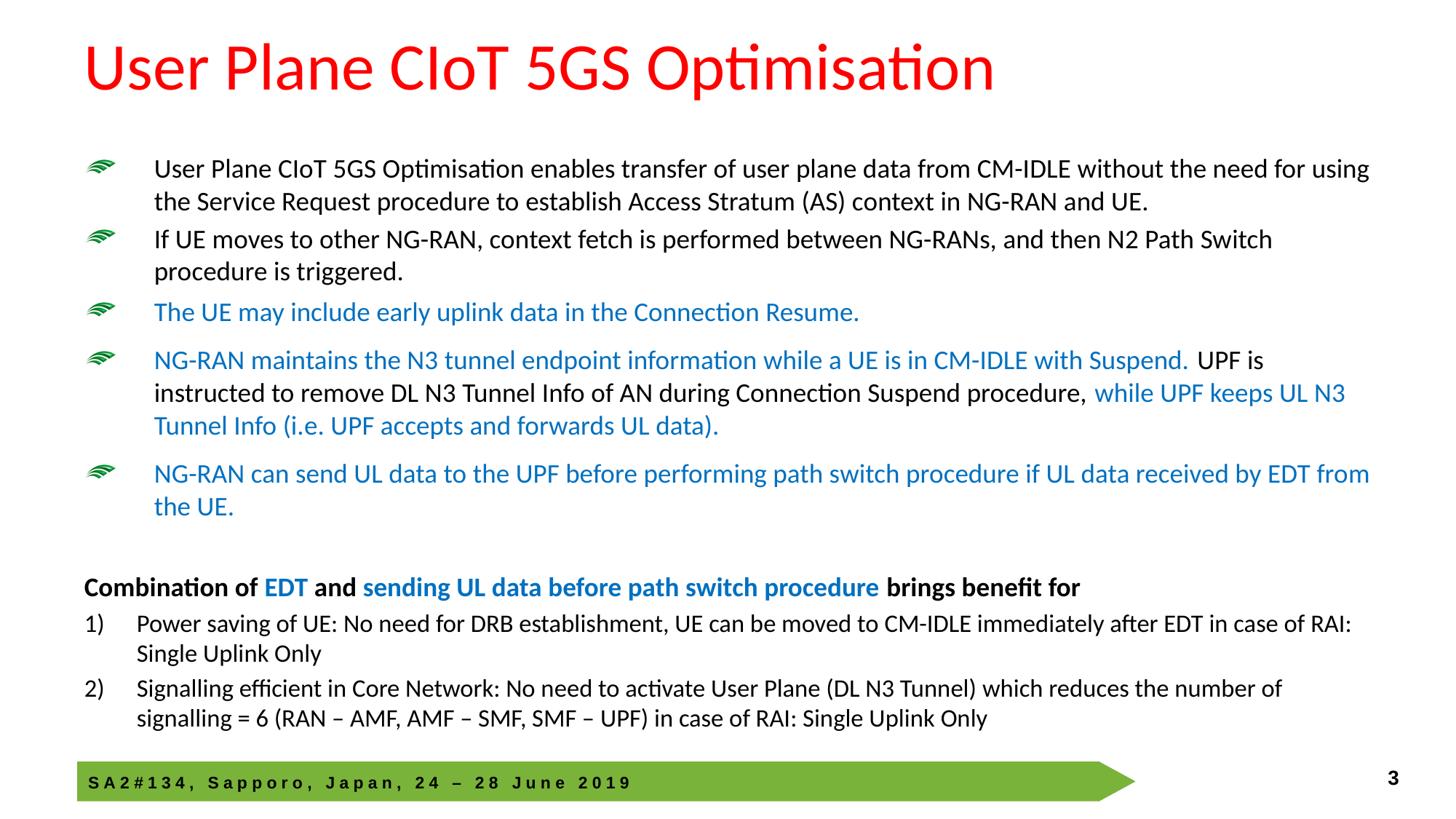

3
INTEL CONFIDENTIAL
# User Plane CIoT 5GS Optimisation
User Plane CIoT 5GS Optimisation enables transfer of user plane data from CM-IDLE without the need for using the Service Request procedure to establish Access Stratum (AS) context in NG-RAN and UE.
If UE moves to other NG-RAN, context fetch is performed between NG-RANs, and then N2 Path Switch procedure is triggered.
The UE may include early uplink data in the Connection Resume.
NG-RAN maintains the N3 tunnel endpoint information while a UE is in CM-IDLE with Suspend. UPF is instructed to remove DL N3 Tunnel Info of AN during Connection Suspend procedure, while UPF keeps UL N3 Tunnel Info (i.e. UPF accepts and forwards UL data).
NG-RAN can send UL data to the UPF before performing path switch procedure if UL data received by EDT from the UE.

Combination of EDT and sending UL data before path switch procedure brings benefit for
Power saving of UE: No need for DRB establishment, UE can be moved to CM-IDLE immediately after EDT in case of RAI: Single Uplink Only
Signalling efficient in Core Network: No need to activate User Plane (DL N3 Tunnel) which reduces the number of signalling = 6 (RAN – AMF, AMF – SMF, SMF – UPF) in case of RAI: Single Uplink Only